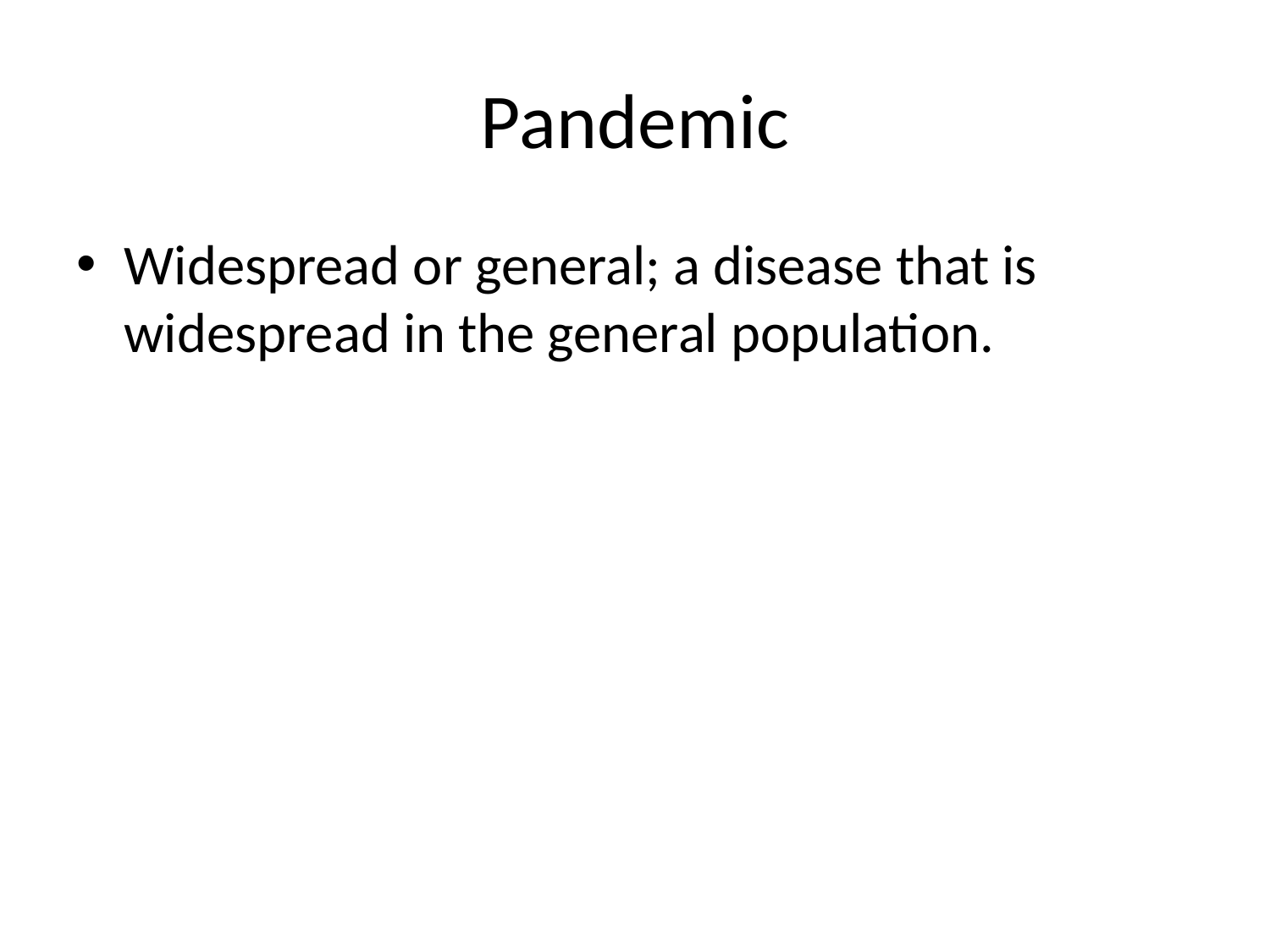

# Pandemic
Widespread or general; a disease that is widespread in the general population.